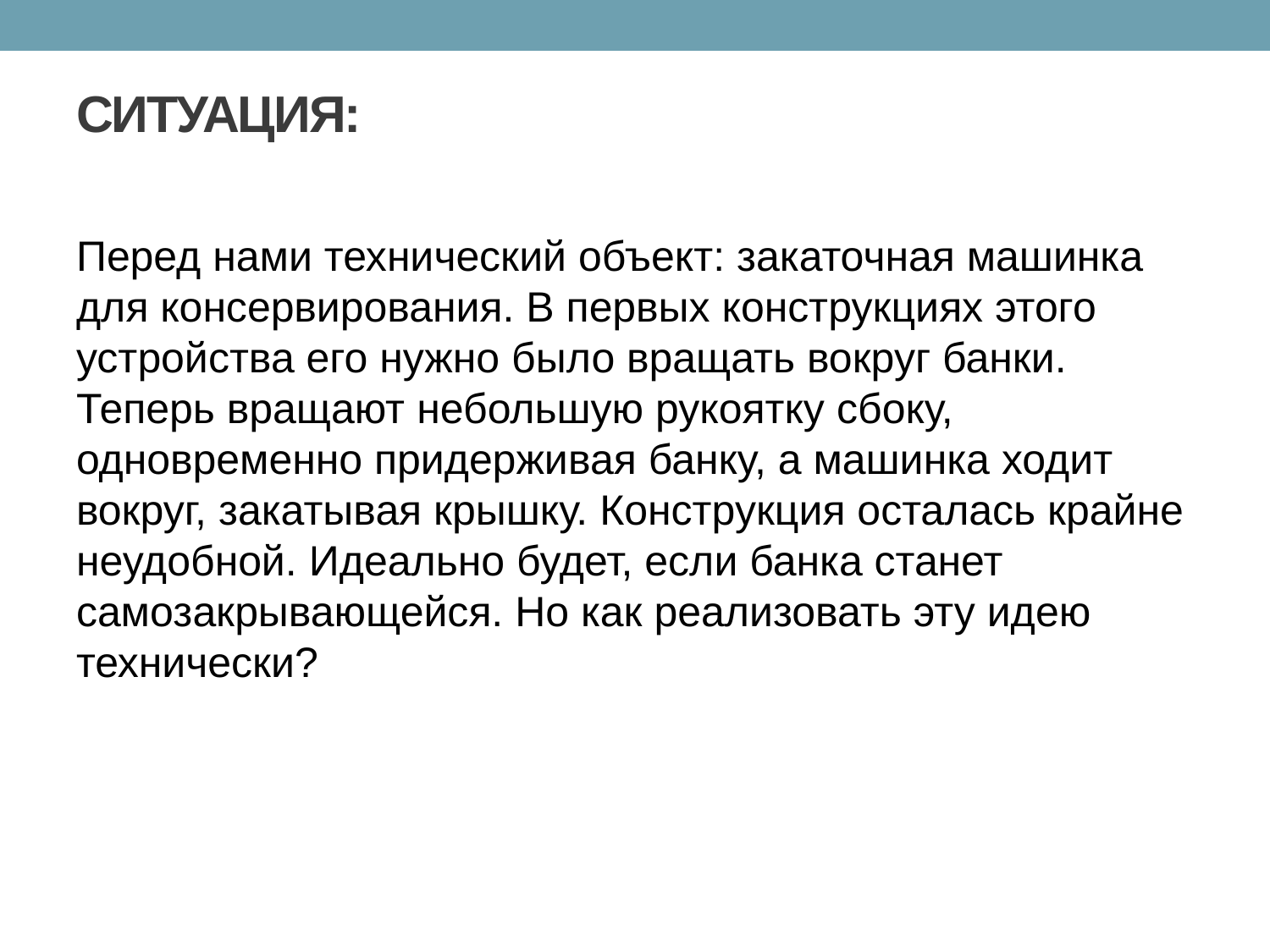

# СИТУАЦИЯ:
Перед нами технический объект: закаточная машинка для консервирования. В первых конструкциях этого устройства его нужно было вращать вокруг банки. Теперь вращают небольшую рукоятку сбоку, одновременно придерживая банку, а машинка ходит вокруг, закатывая крышку. Конструкция осталась крайне неудобной. Идеально будет, если банка станет самозакрывающейся. Но как реализовать эту идею технически?